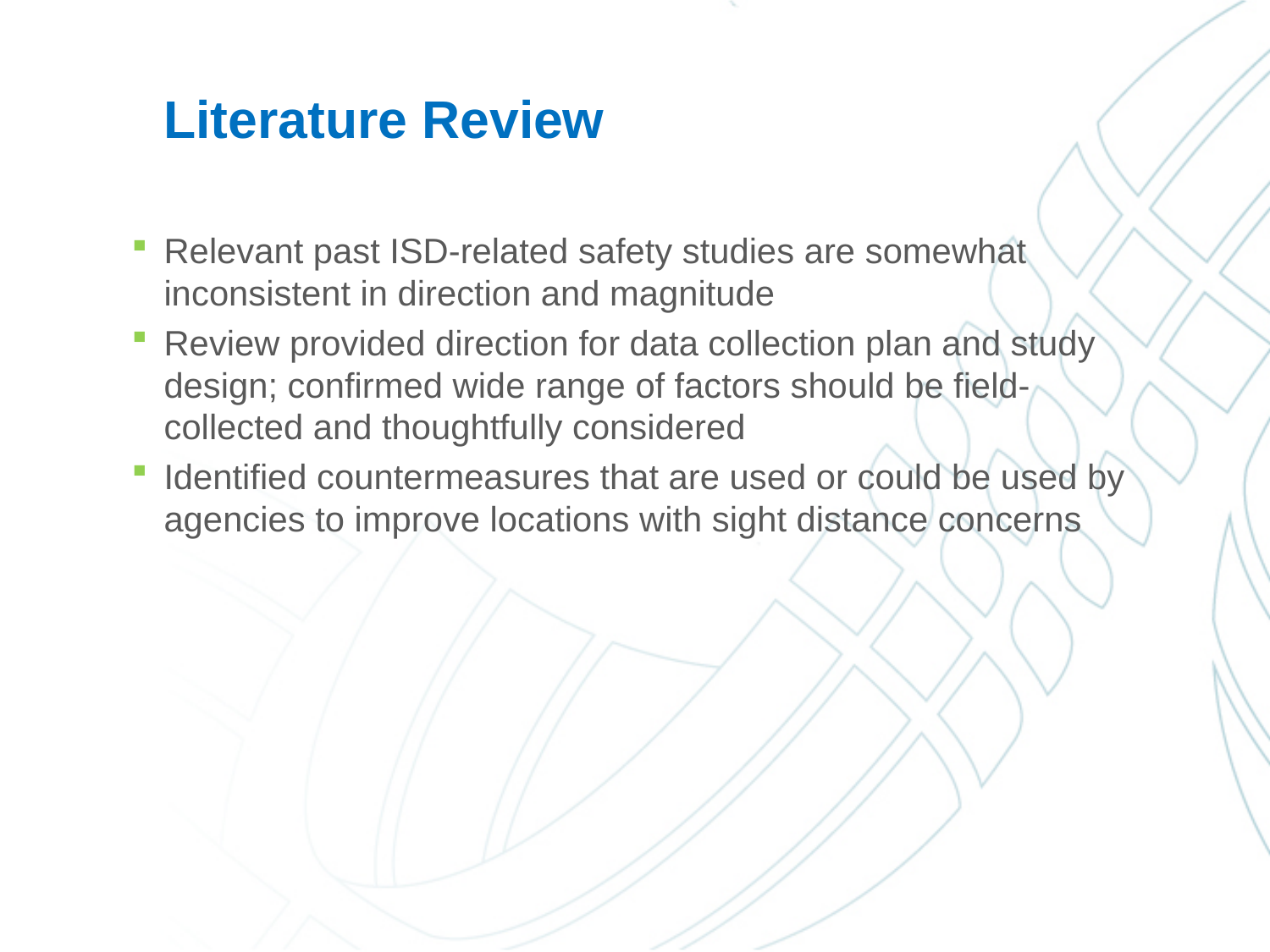

# Literature Review
Relevant past ISD-related safety studies are somewhat inconsistent in direction and magnitude
Review provided direction for data collection plan and study design; confirmed wide range of factors should be field-collected and thoughtfully considered
Identified countermeasures that are used or could be used by agencies to improve locations with sight distance concerns